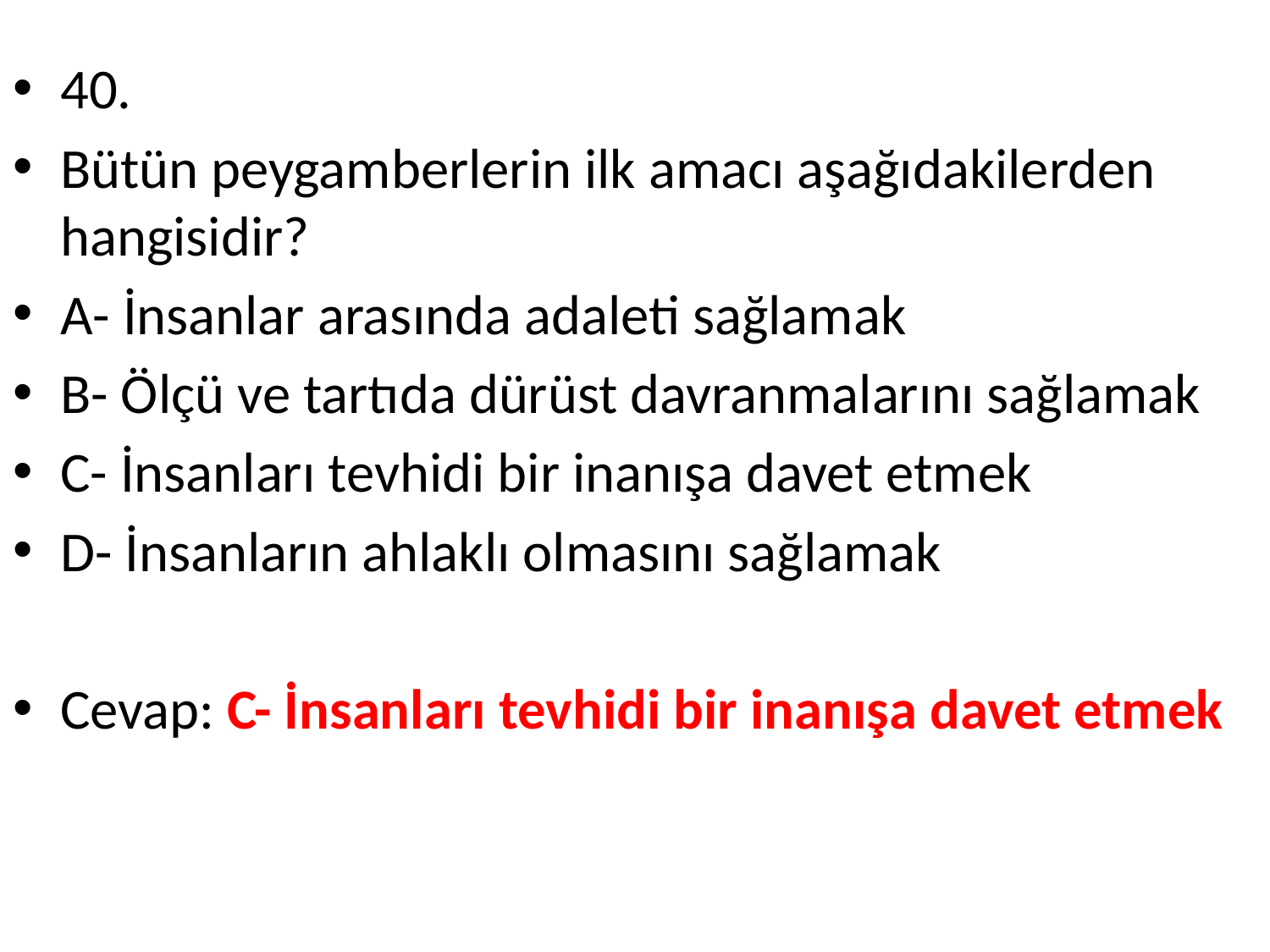

40.
Bütün peygamberlerin ilk amacı aşağıdakilerden hangisidir?
A- İnsanlar arasında adaleti sağlamak
B- Ölçü ve tartıda dürüst davranmalarını sağlamak
C- İnsanları tevhidi bir inanışa davet etmek
D- İnsanların ahlaklı olmasını sağlamak

Cevap: C- İnsanları tevhidi bir inanışa davet etmek